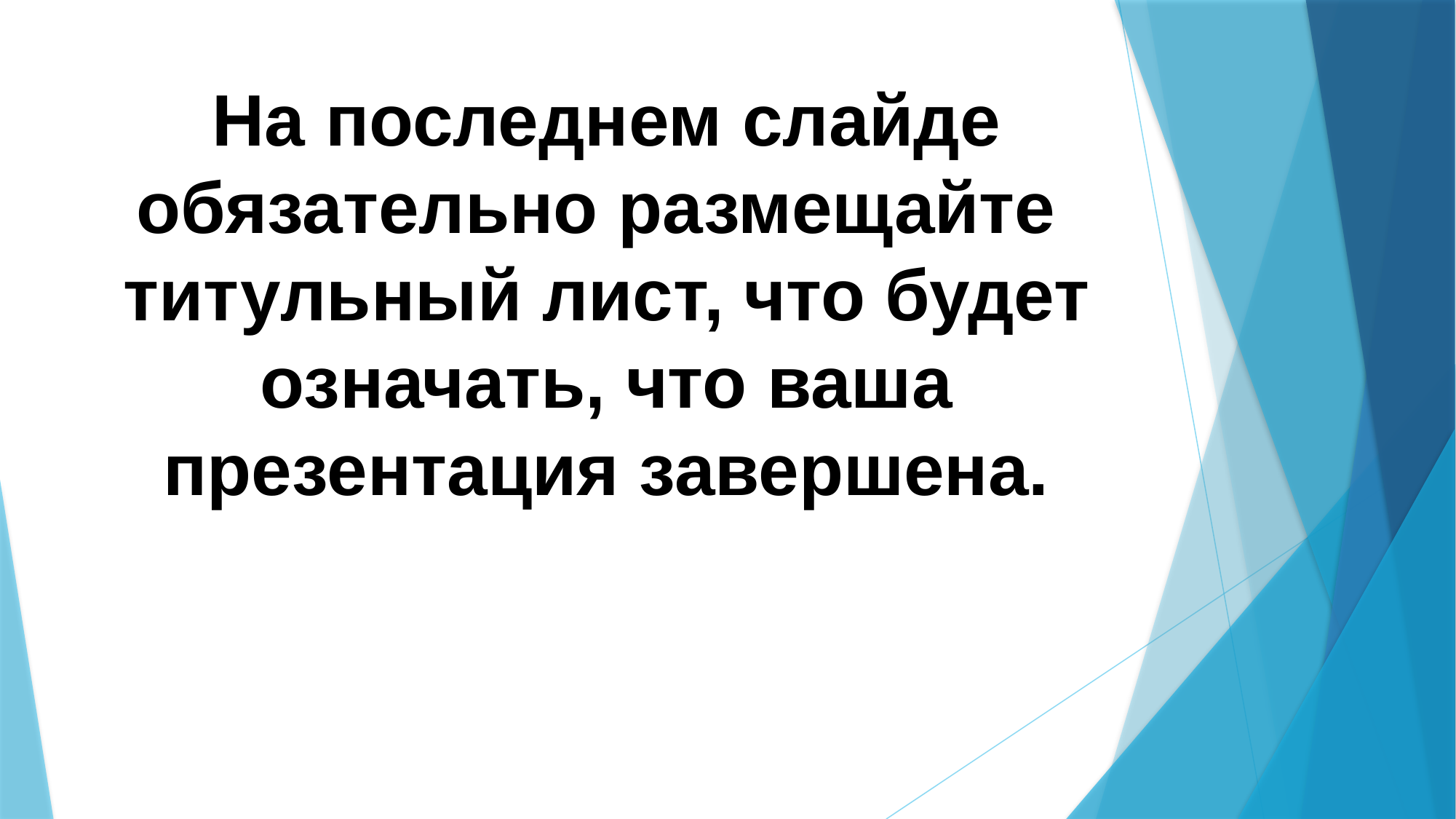

На последнем слайде обязательно размещайте
титульный лист, что будет означать, что ваша презентация завершена.